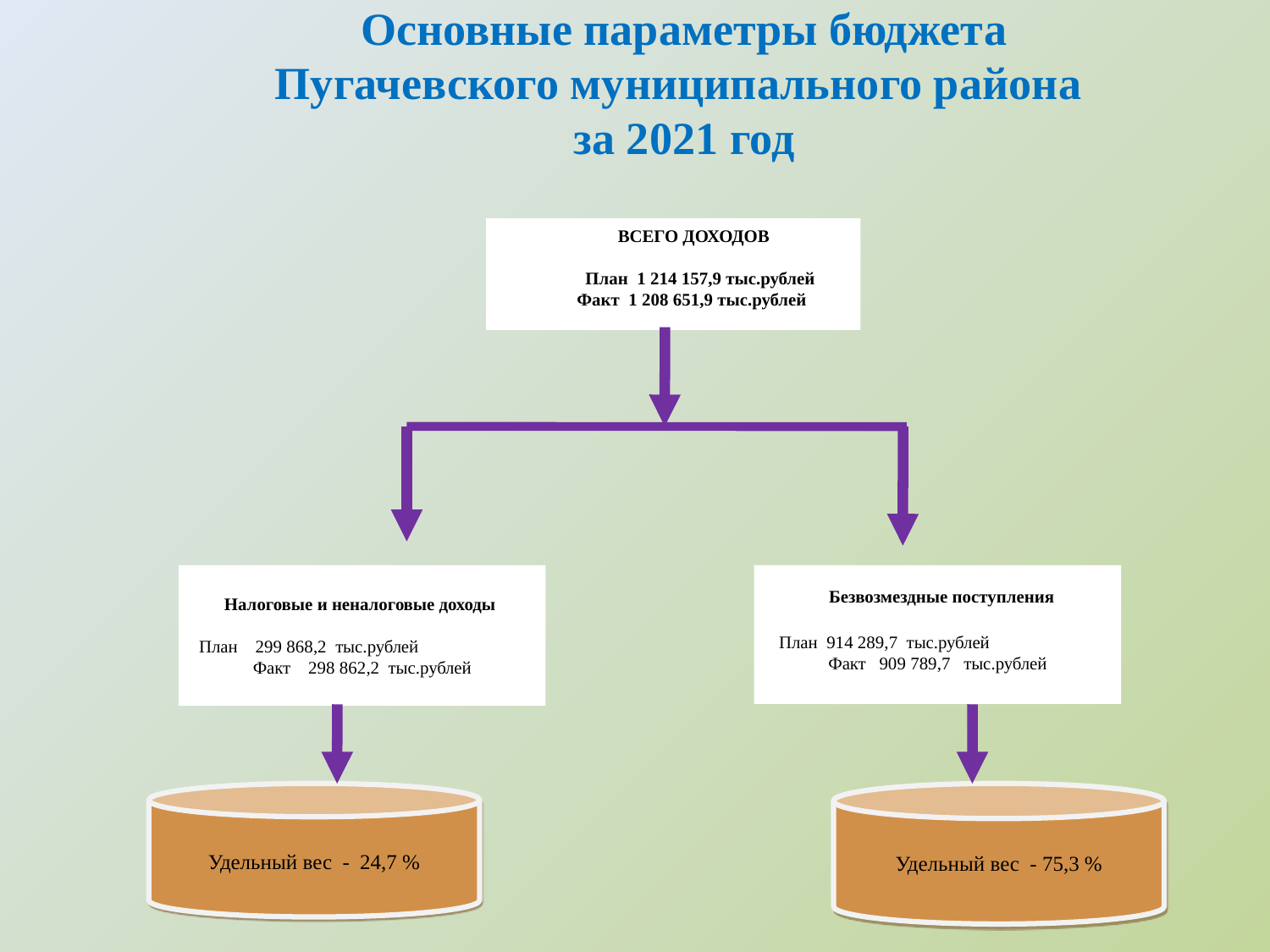

Основные параметры бюджета
Пугачевского муниципального района
за 2021 год

ВСЕГО ДОХОДОВ

 План  1 214 157,9 тыс.рублей
Факт  1 208 651,9 тыс.рублей

Налоговые и неналоговые доходы

 План    299 868,2  тыс.рублей                          Факт    298 862,2  тыс.рублей

 Безвозмездные поступления

 План  914 289,7  тыс.рублей                          Факт   909 789,7   тыс.рублей

Удельный вес  -  24,7 %

Удельный вес  - 75,3 %